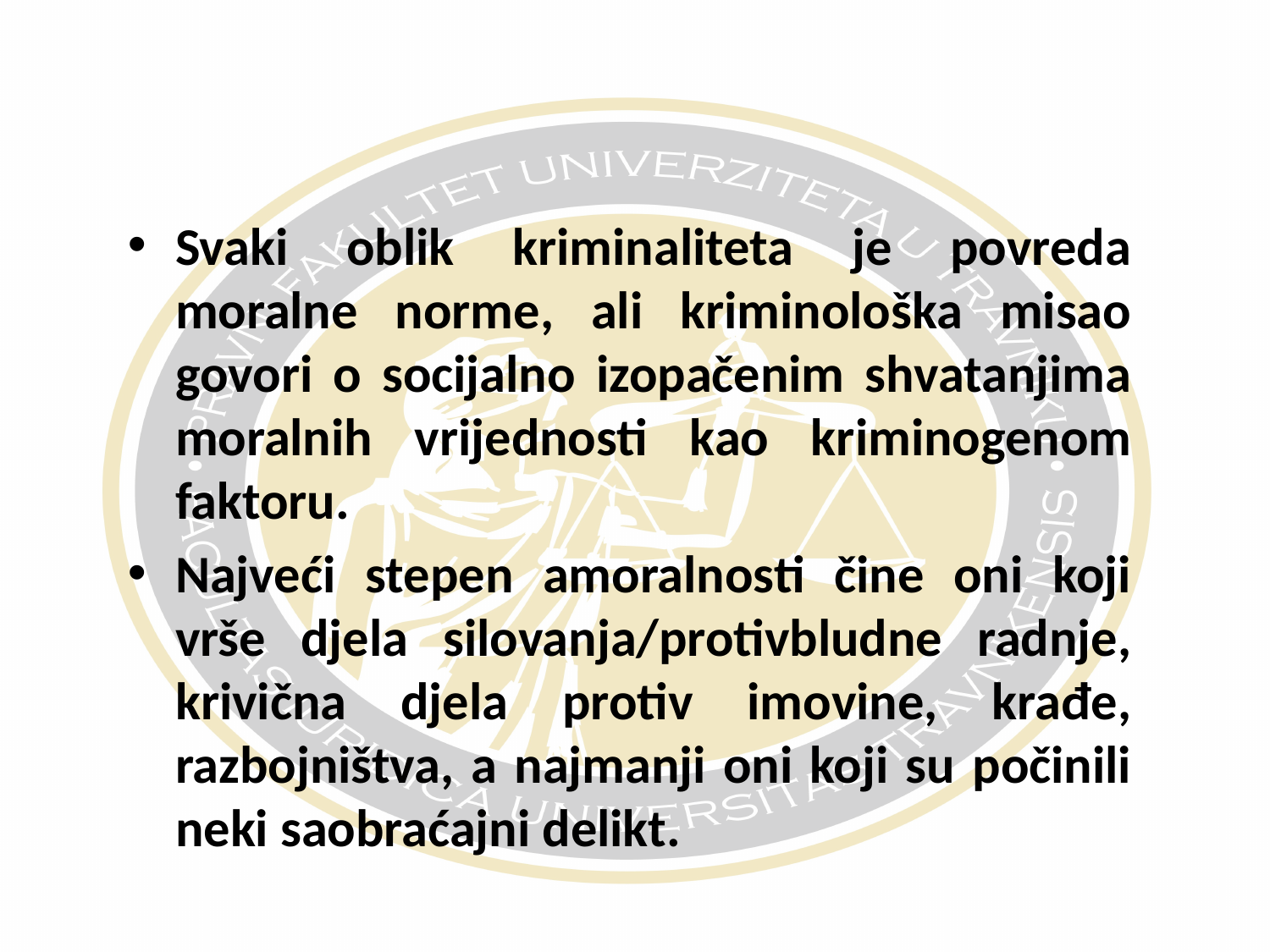

#
Svaki oblik kriminaliteta je povreda moralne norme, ali kriminološka misao govori o socijalno izopačenim shvatanjima moralnih vrijednosti kao kriminogenom faktoru.
Najveći stepen amoralnosti čine oni koji vrše djela silovanja/protivbludne radnje, krivična djela protiv imovine, krađe, razbojništva, a najmanji oni koji su počinili neki saobraćajni delikt.